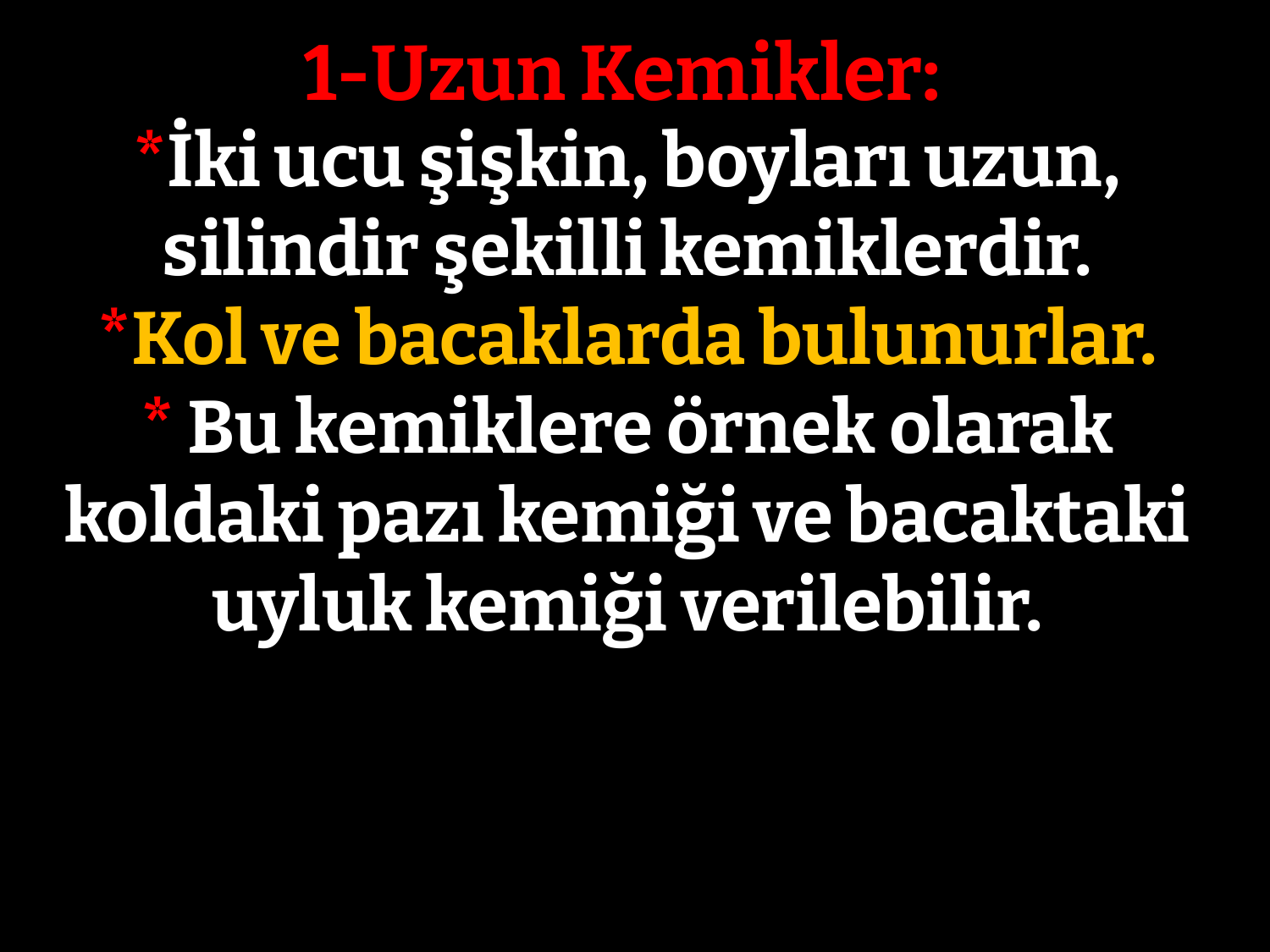

1-Uzun Kemikler:
*İki ucu şişkin, boyları uzun, silindir şekilli kemiklerdir.
*Kol ve bacaklarda bulunurlar.
* Bu kemiklere örnek olarak koldaki pazı kemiği ve bacaktaki uyluk kemiği verilebilir.
#